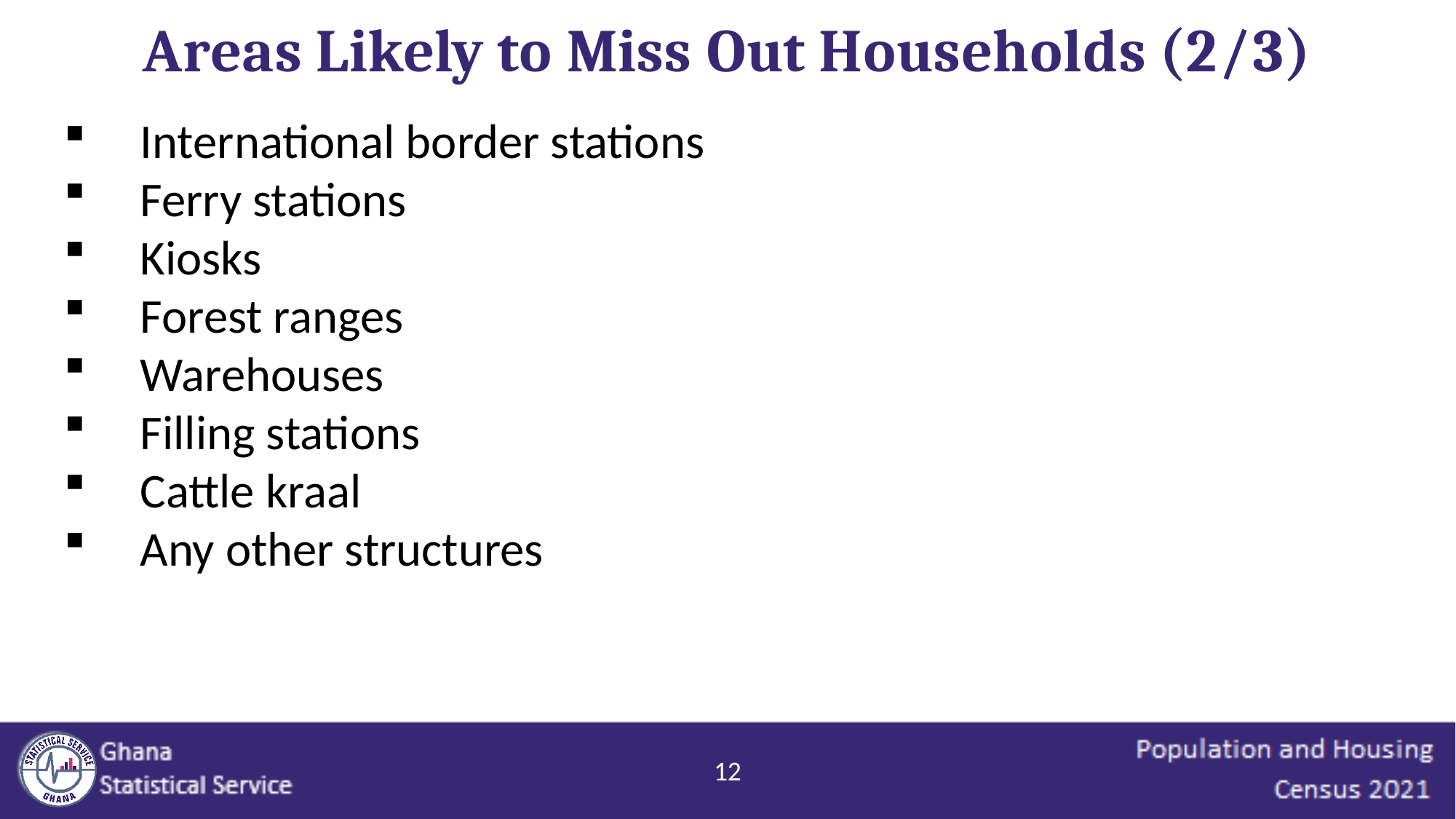

Areas Likely to Miss Out Households (2/3)
  International border stations
  Ferry stations
  Kiosks
  Forest ranges
  Warehouses
  Filling stations
  Cattle kraal
  Any other structures

12